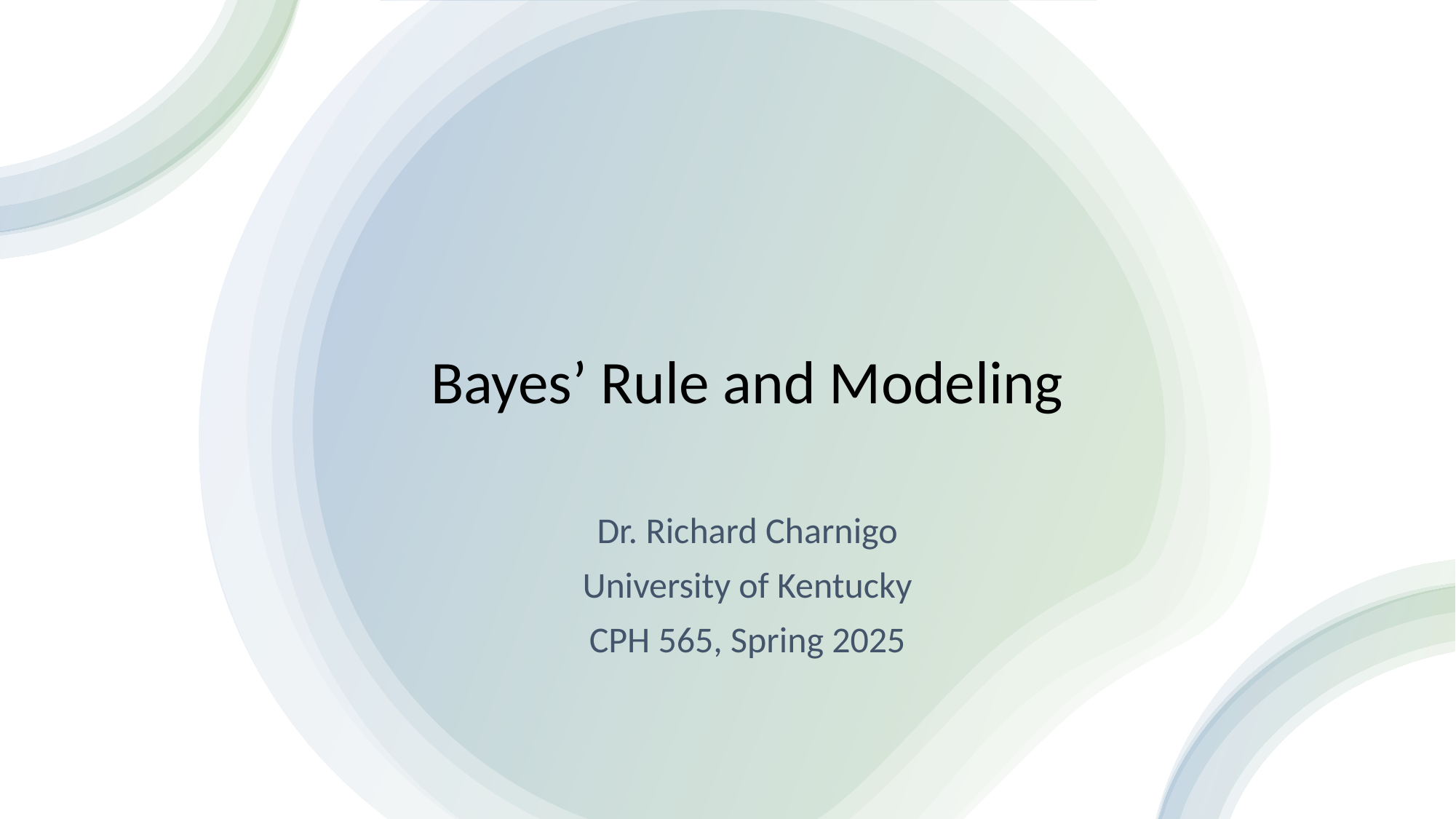

# Bayes’ Rule and Modeling

Dr. Richard Charnigo
University of Kentucky
CPH 565, Spring 2025